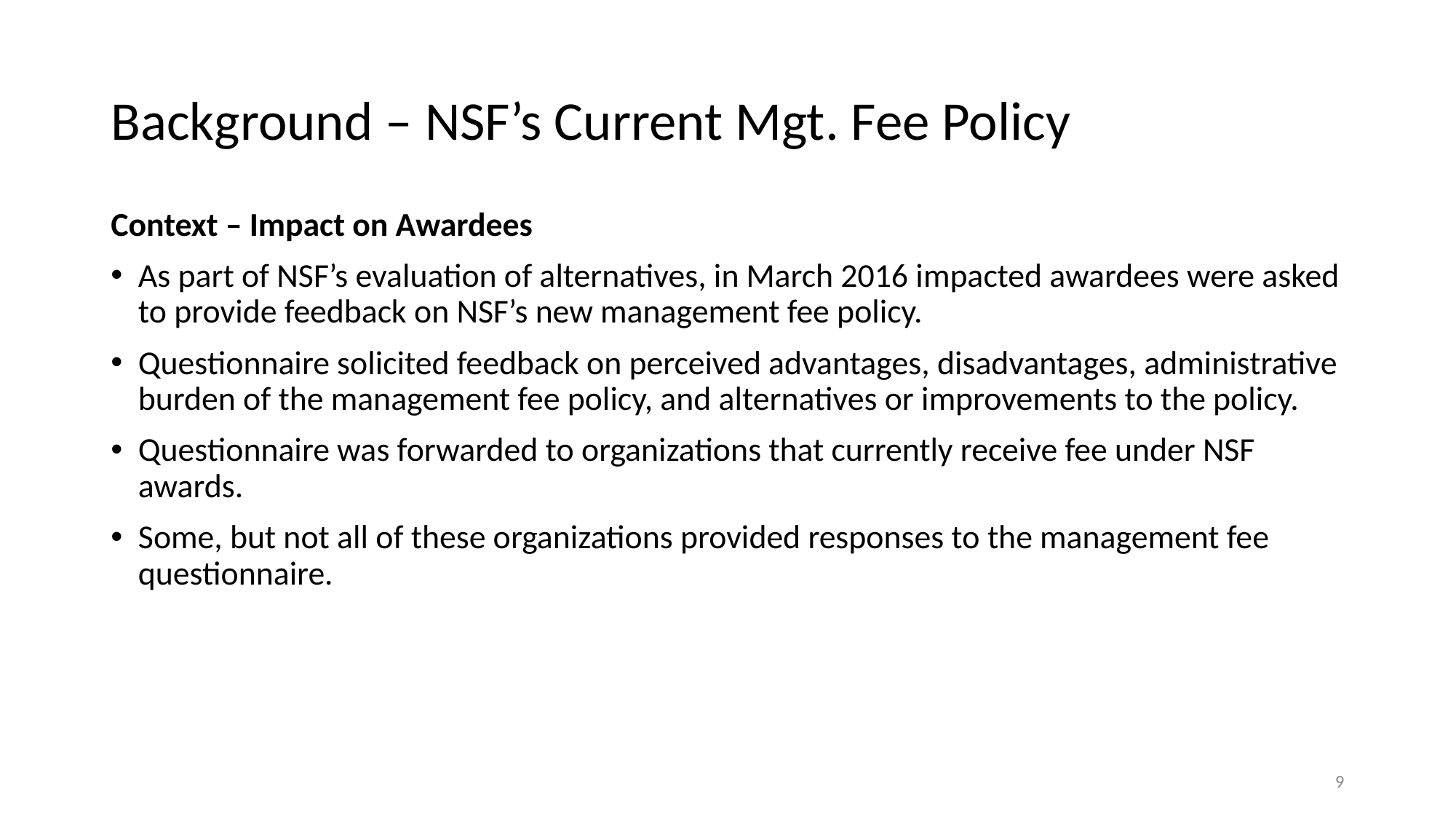

# Background – NSF’s Current Mgt. Fee Policy
Context – Impact on Awardees
As part of NSF’s evaluation of alternatives, in March 2016 impacted awardees were asked to provide feedback on NSF’s new management fee policy.
Questionnaire solicited feedback on perceived advantages, disadvantages, administrative burden of the management fee policy, and alternatives or improvements to the policy.
Questionnaire was forwarded to organizations that currently receive fee under NSF awards.
Some, but not all of these organizations provided responses to the management fee questionnaire.
9